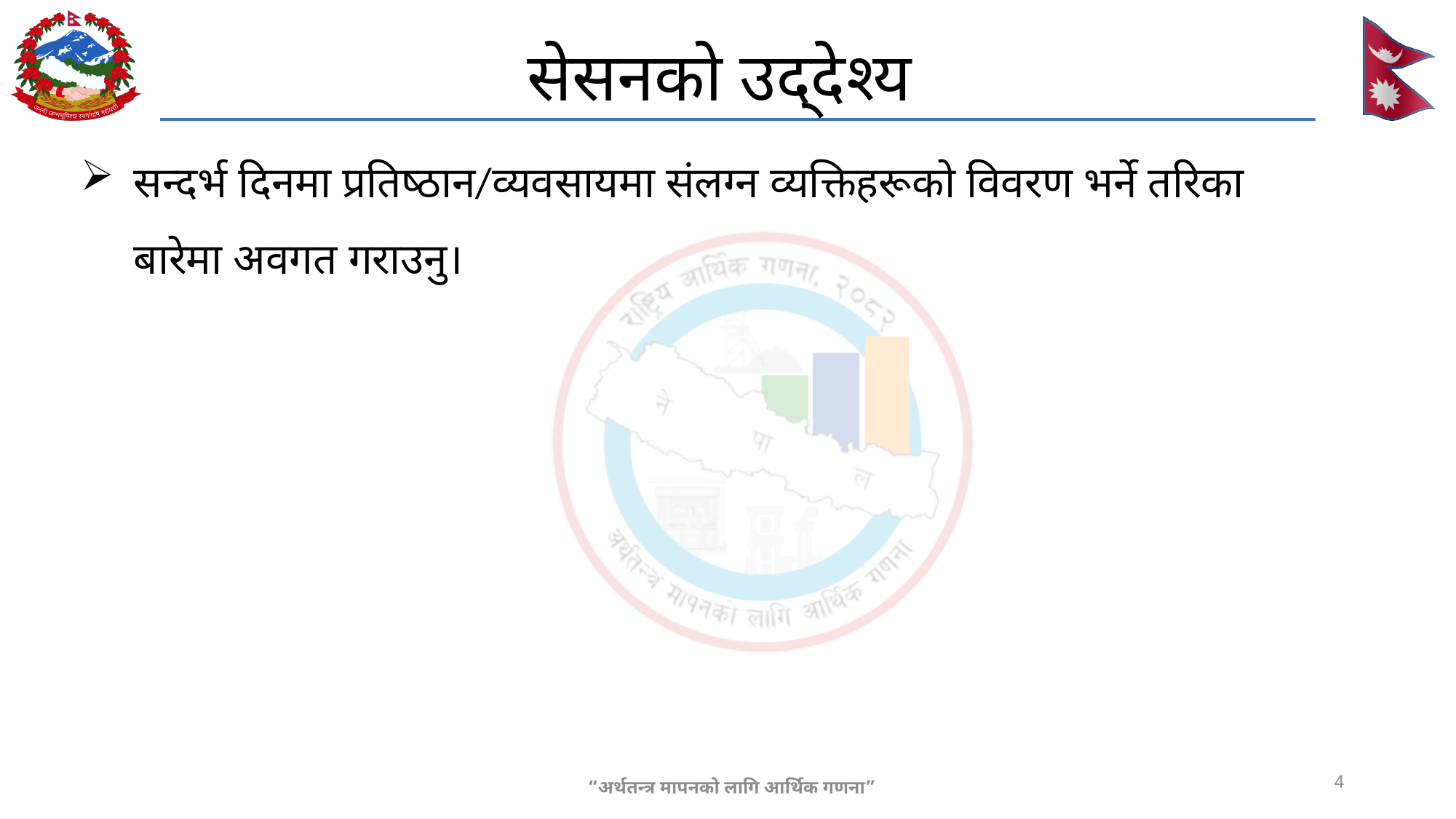

# सेसनको उद्देश्य
सन्दर्भ दिनमा प्रतिष्ठान/व्यवसायमा संलग्न व्यक्तिहरूको विवरण भर्ने तरिका बारेमा अवगत गराउनु।
4
“अर्थतन्त्र मापनको लागि आर्थिक गणना”